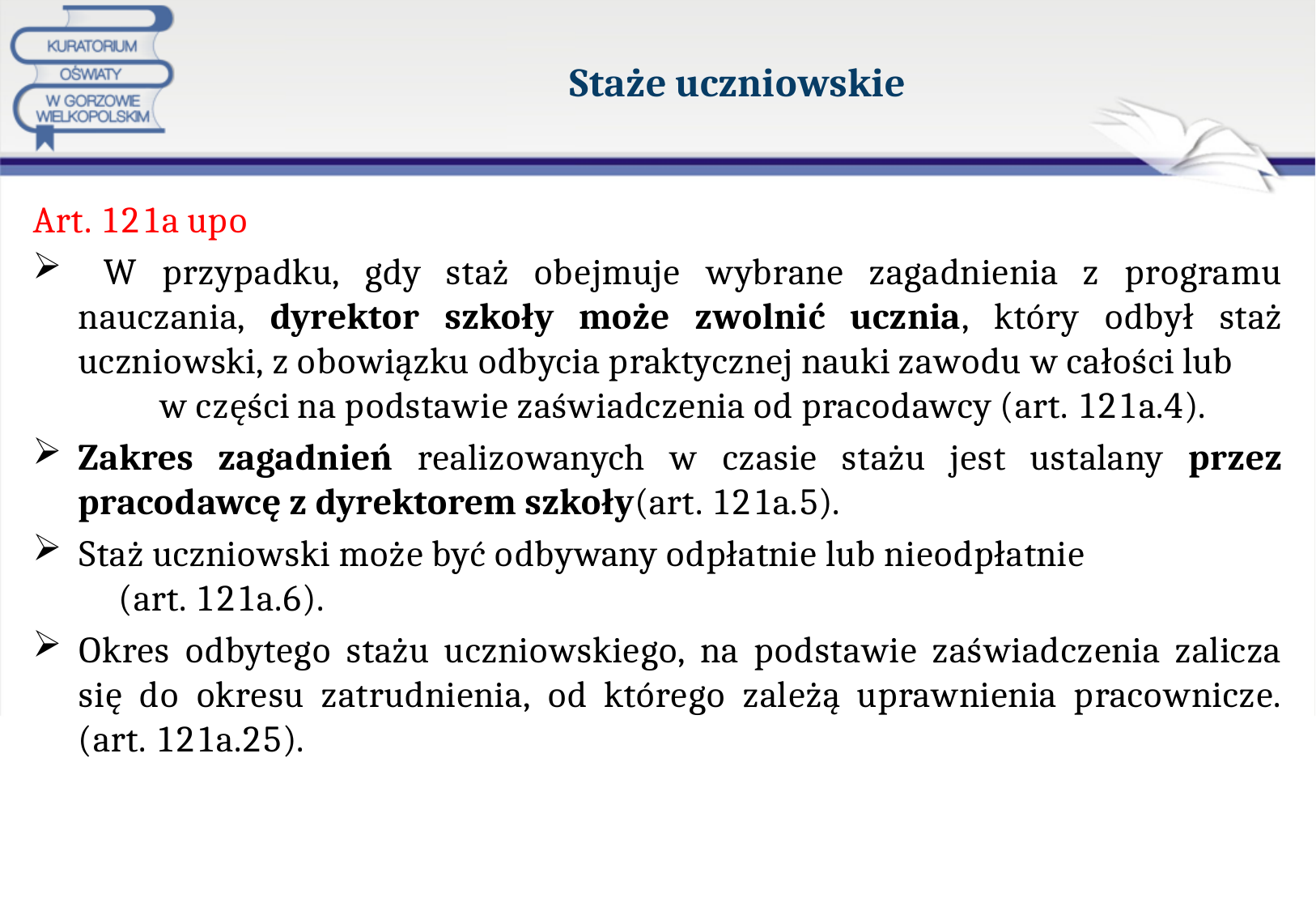

# Staże uczniowskie
Art. 121a upo
 W przypadku, gdy staż obejmuje wybrane zagadnienia z programu nauczania, dyrektor szkoły może zwolnić ucznia, który odbył staż uczniowski, z obowiązku odbycia praktycznej nauki zawodu w całości lub                 w części na podstawie zaświadczenia od pracodawcy (art. 121a.4).
Zakres zagadnień realizowanych w czasie stażu jest ustalany przez pracodawcę z dyrektorem szkoły(art. 121a.5).
Staż uczniowski może być odbywany odpłatnie lub nieodpłatnie                              (art. 121a.6).
Okres odbytego stażu uczniowskiego, na podstawie zaświadczenia zalicza się do okresu zatrudnienia, od którego zależą uprawnienia pracownicze. (art. 121a.25).